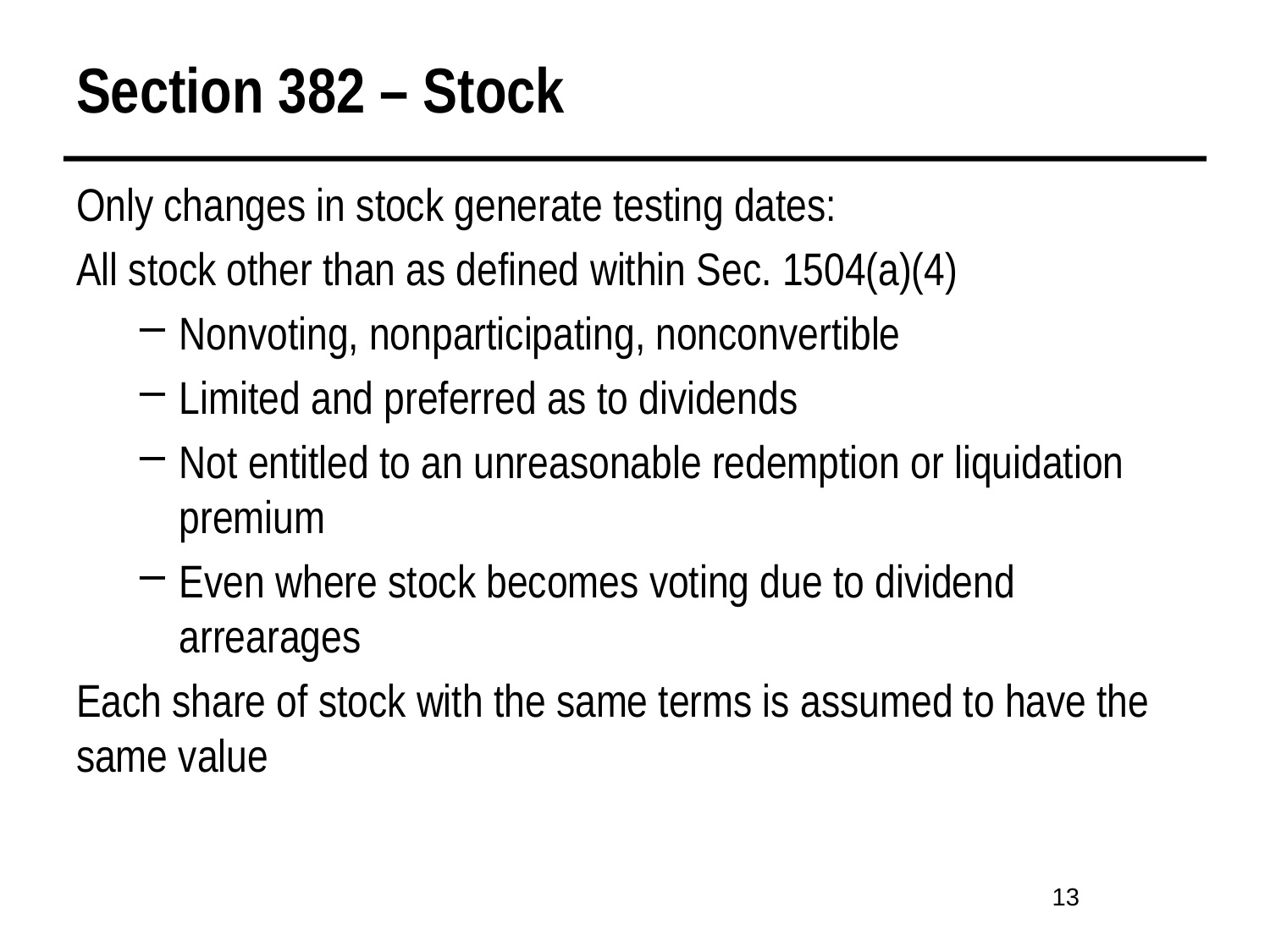

# Section 382 – Stock
Only changes in stock generate testing dates:
All stock other than as defined within Sec. 1504(a)(4)
Nonvoting, nonparticipating, nonconvertible
Limited and preferred as to dividends
Not entitled to an unreasonable redemption or liquidation premium
Even where stock becomes voting due to dividend arrearages
Each share of stock with the same terms is assumed to have the same value

13